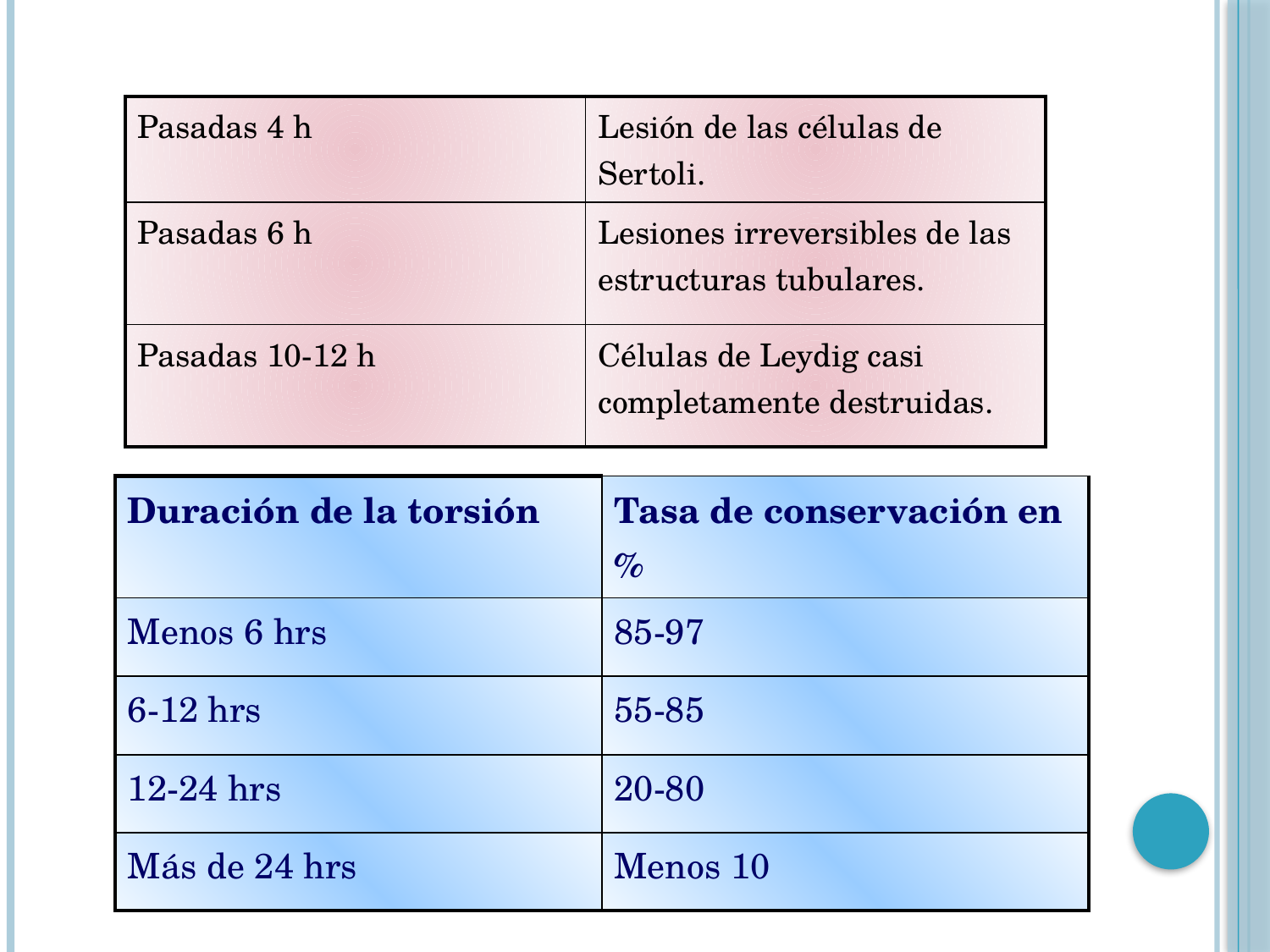

#
| Pasadas 4 h | Lesión de las células de Sertoli. |
| --- | --- |
| Pasadas 6 h | Lesiones irreversibles de las estructuras tubulares. |
| Pasadas 10-12 h | Células de Leydig casi completamente destruidas. |

| Duración de la torsión | Tasa de conservación en % |
| --- | --- |
| Menos 6 hrs | 85-97 |
| 6-12 hrs | 55-85 |
| 12-24 hrs | 20-80 |
| Más de 24 hrs | Menos 10 |